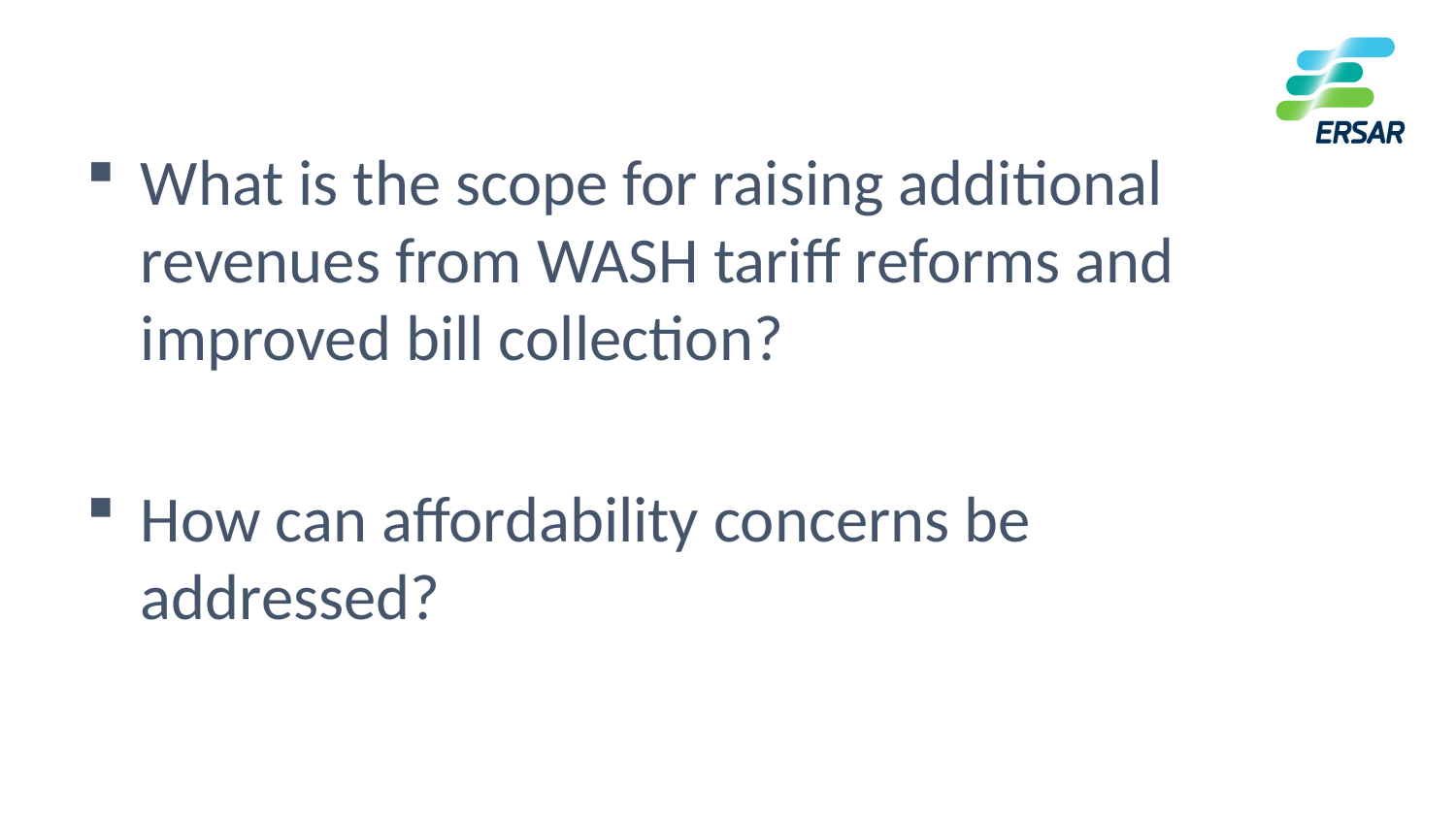

What is the scope for raising additional revenues from WASH tariff reforms and improved bill collection?

How can affordability concerns be addressed?